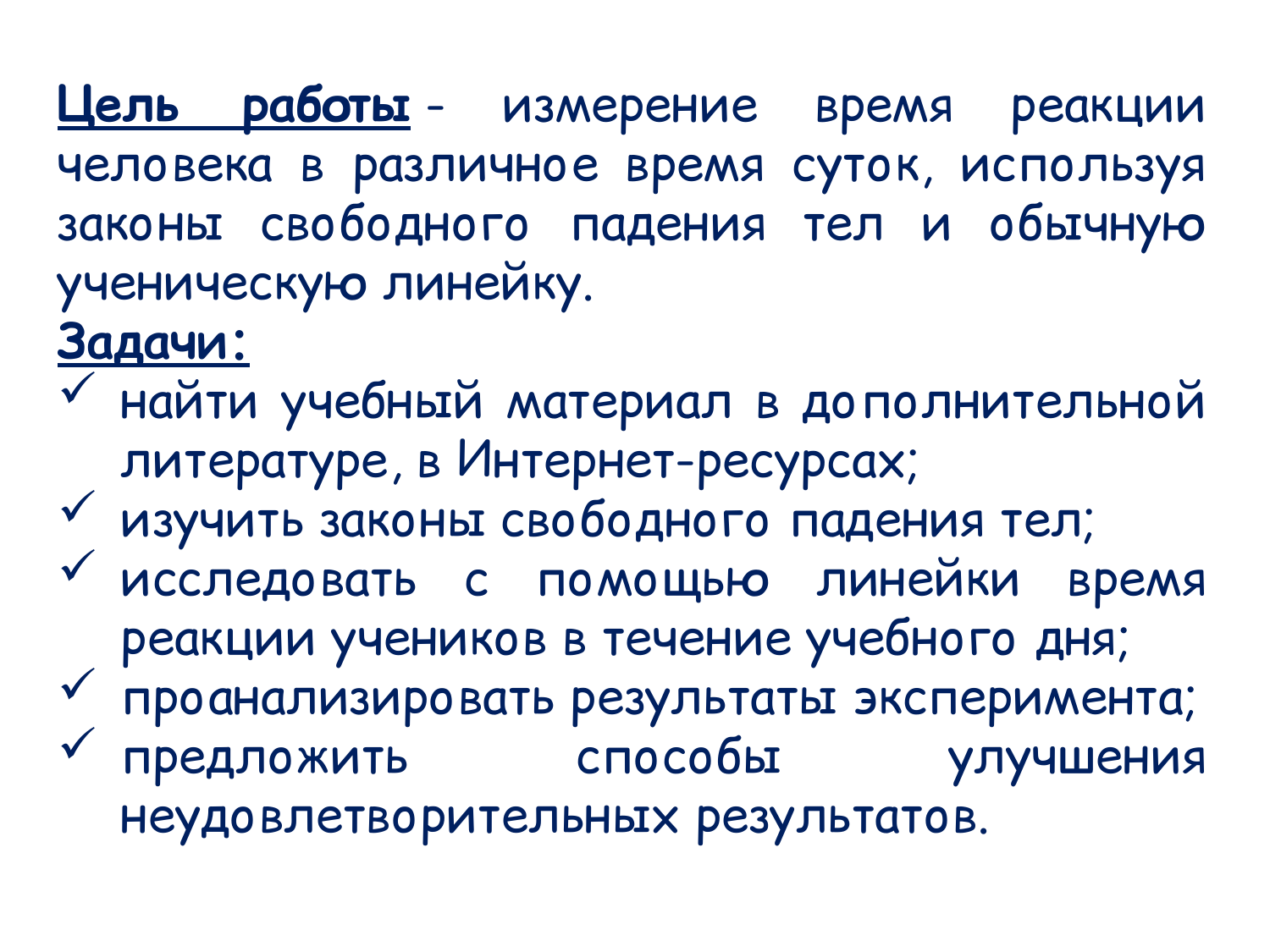

Цель работы - измерение время реакции человека в различное время суток, используя законы свободного падения тел и обычную ученическую линейку.
Задачи:
найти учебный материал в дополнительной литературе, в Интернет-ресурсах;
изучить законы свободного падения тел;
исследовать с помощью линейки время реакции учеников в течение учебного дня;
проанализировать результаты эксперимента;
предложить способы улучшения неудовлетворительных результатов.